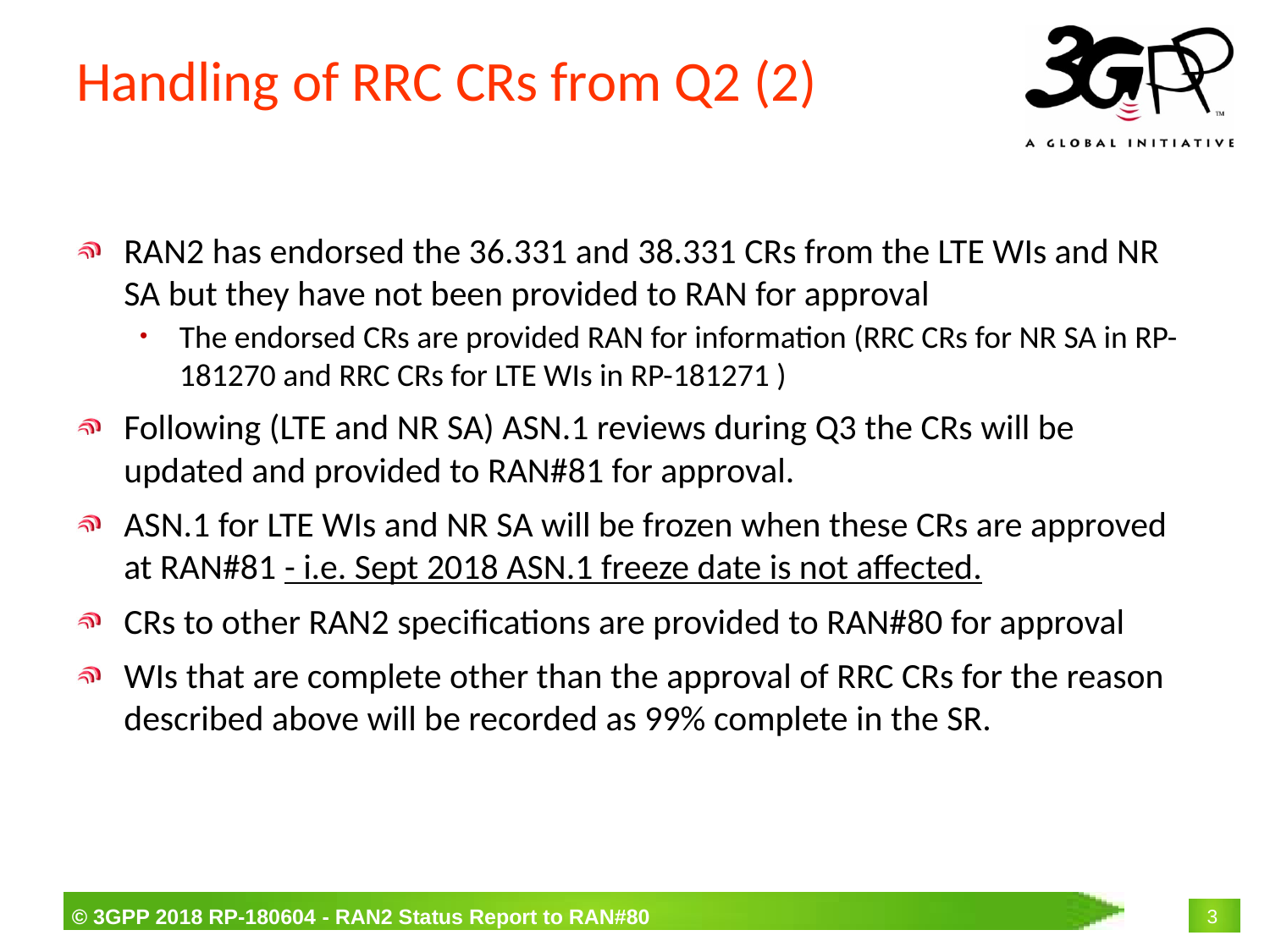

# Handling of RRC CRs from Q2 (2)
RAN2 has endorsed the 36.331 and 38.331 CRs from the LTE WIs and NR SA but they have not been provided to RAN for approval
The endorsed CRs are provided RAN for information (RRC CRs for NR SA in RP-181270 and RRC CRs for LTE WIs in RP-181271 )
Following (LTE and NR SA) ASN.1 reviews during Q3 the CRs will be updated and provided to RAN#81 for approval.
ASN.1 for LTE WIs and NR SA will be frozen when these CRs are approved at RAN#81 - i.e. Sept 2018 ASN.1 freeze date is not affected.
CRs to other RAN2 specifications are provided to RAN#80 for approval
WIs that are complete other than the approval of RRC CRs for the reason described above will be recorded as 99% complete in the SR.